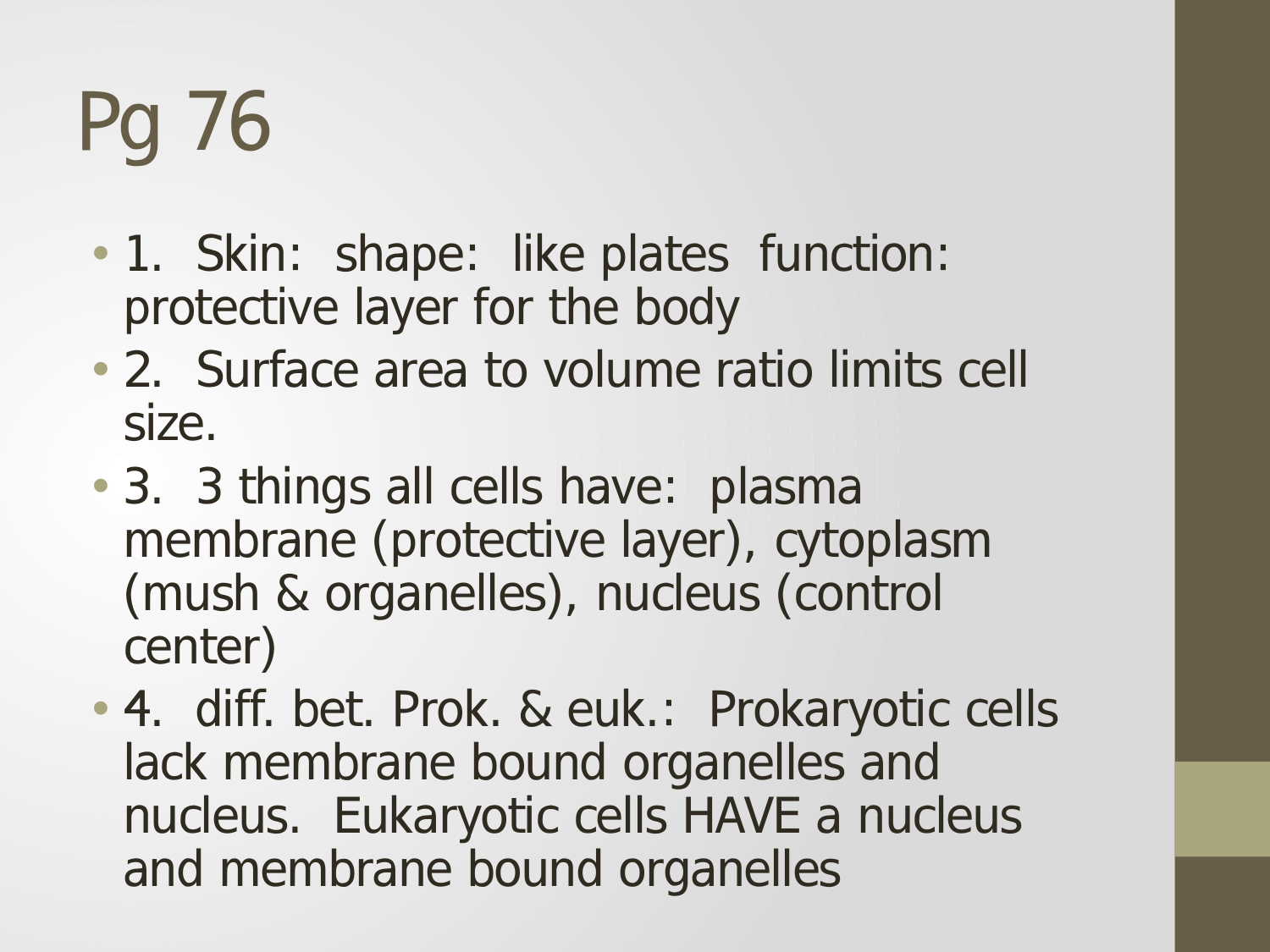

# Pg 76
1.  Skin:  shape:  like plates  function:  protective layer for the body
2.  Surface area to volume ratio limits cell size.
3.  3 things all cells have:  plasma membrane (protective layer), cytoplasm (mush & organelles), nucleus (control center)
4.  diff. bet. Prok. & euk.:  Prokaryotic cells lack membrane bound organelles and nucleus.  Eukaryotic cells HAVE a nucleus and membrane bound organelles